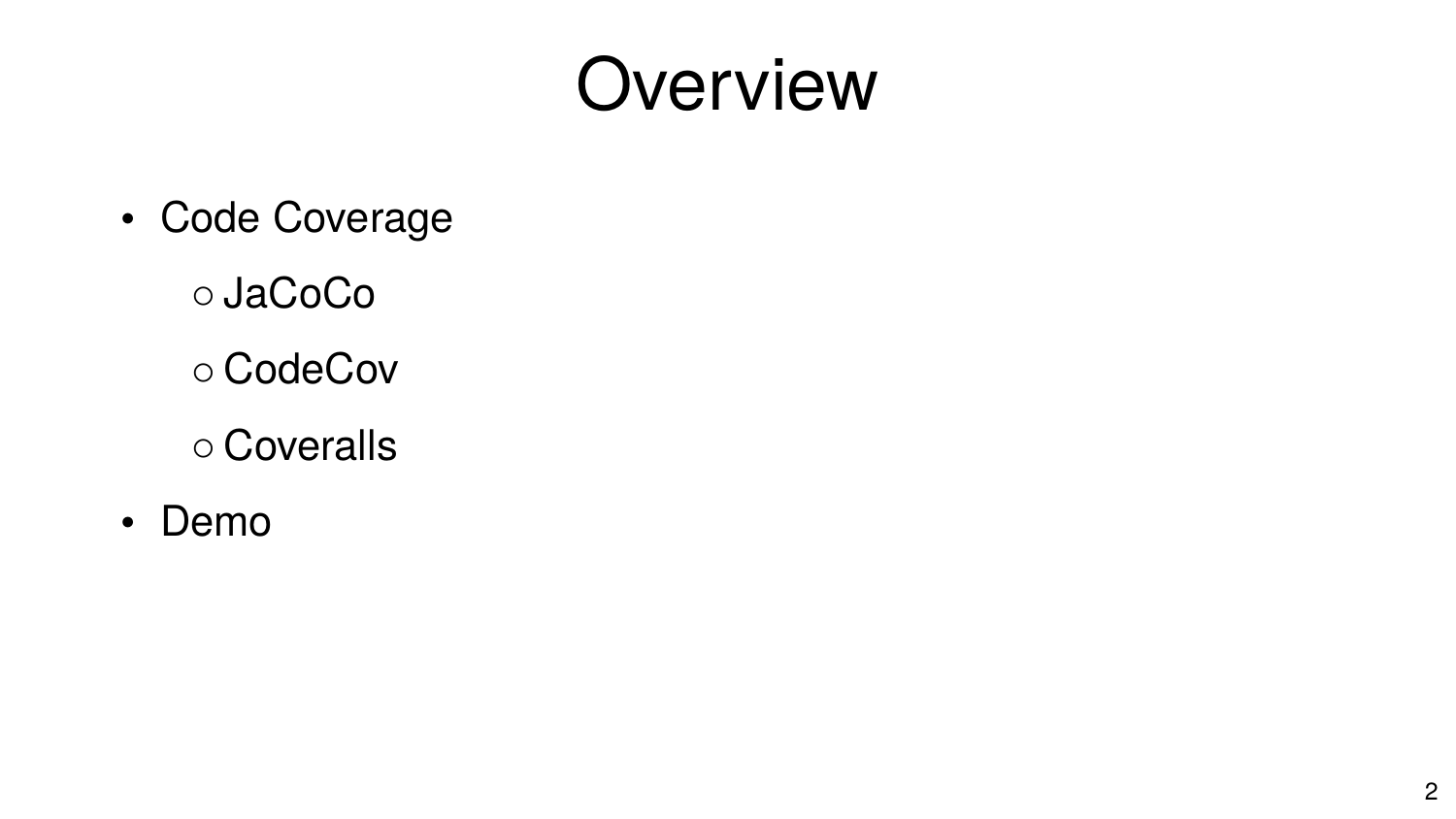

# Overview
Code Coverage
JaCoCo
CodeCov
Coveralls
Demo
2